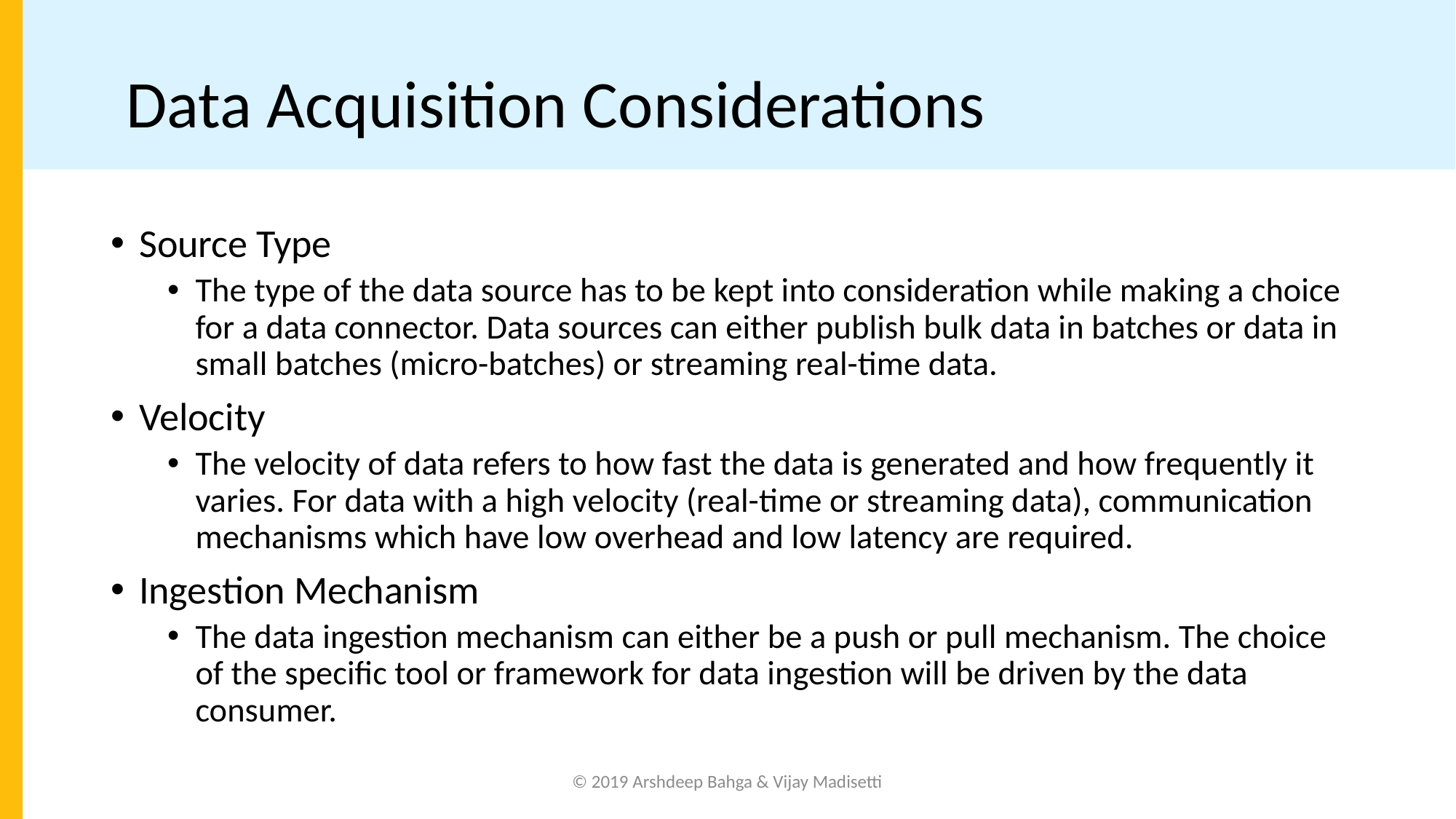

# Data Acquisition Considerations
Source Type
The type of the data source has to be kept into consideration while making a choice for a data connector. Data sources can either publish bulk data in batches or data in small batches (micro-batches) or streaming real-time data.
Velocity
The velocity of data refers to how fast the data is generated and how frequently it varies. For data with a high velocity (real-time or streaming data), communication mechanisms which have low overhead and low latency are required.
Ingestion Mechanism
The data ingestion mechanism can either be a push or pull mechanism. The choice of the speciﬁc tool or framework for data ingestion will be driven by the data consumer.

© 2019 Arshdeep Bahga & Vijay Madisetti